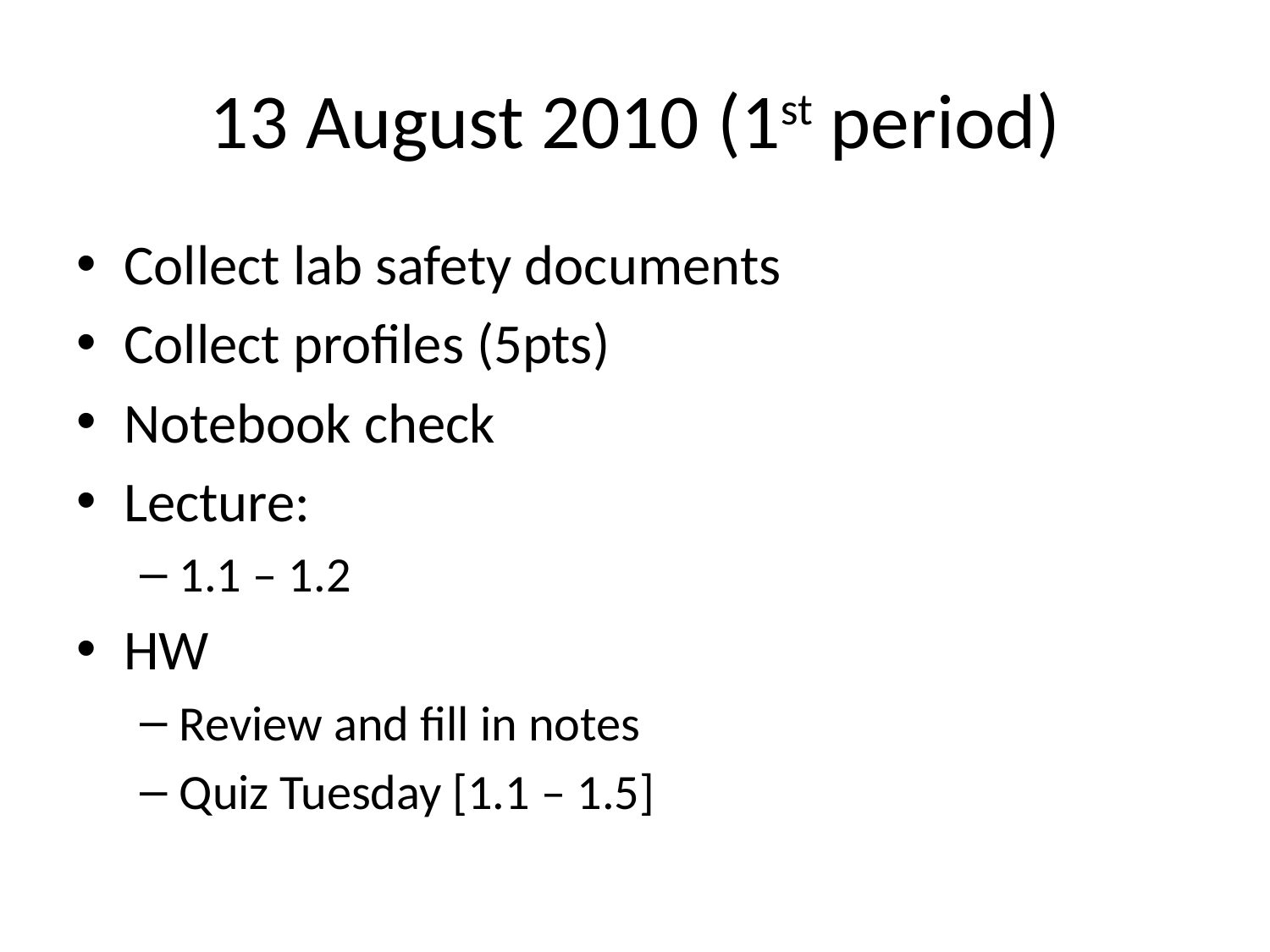

# 13 August 2010	(1st period)
Collect lab safety documents
Collect profiles (5pts)
Notebook check
Lecture:
1.1 – 1.2
HW
Review and fill in notes
Quiz Tuesday [1.1 – 1.5]